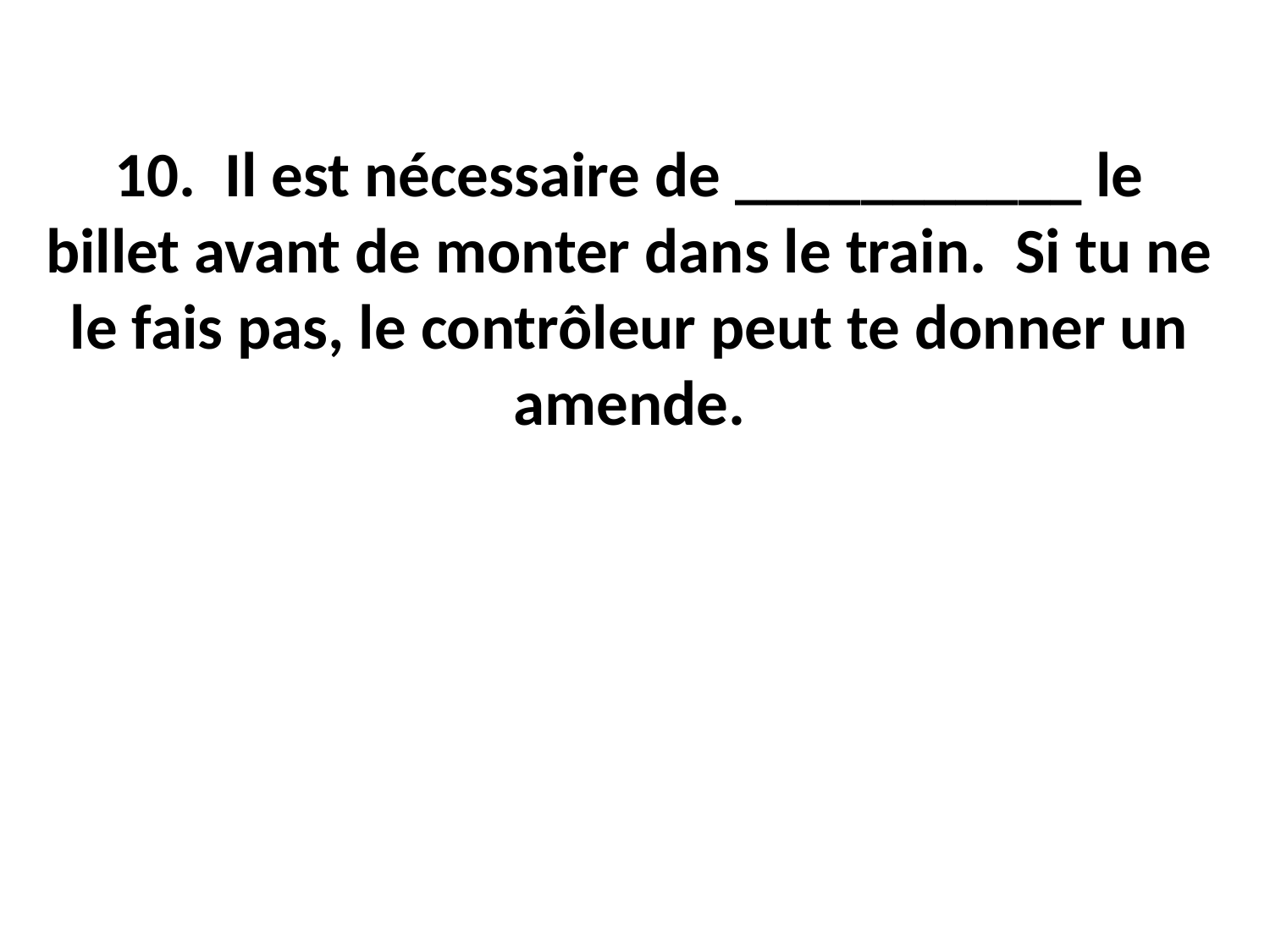

10.  Il est nécessaire de ___________ le billet avant de monter dans le train.  Si tu ne le fais pas, le contrôleur peut te donner un amende.